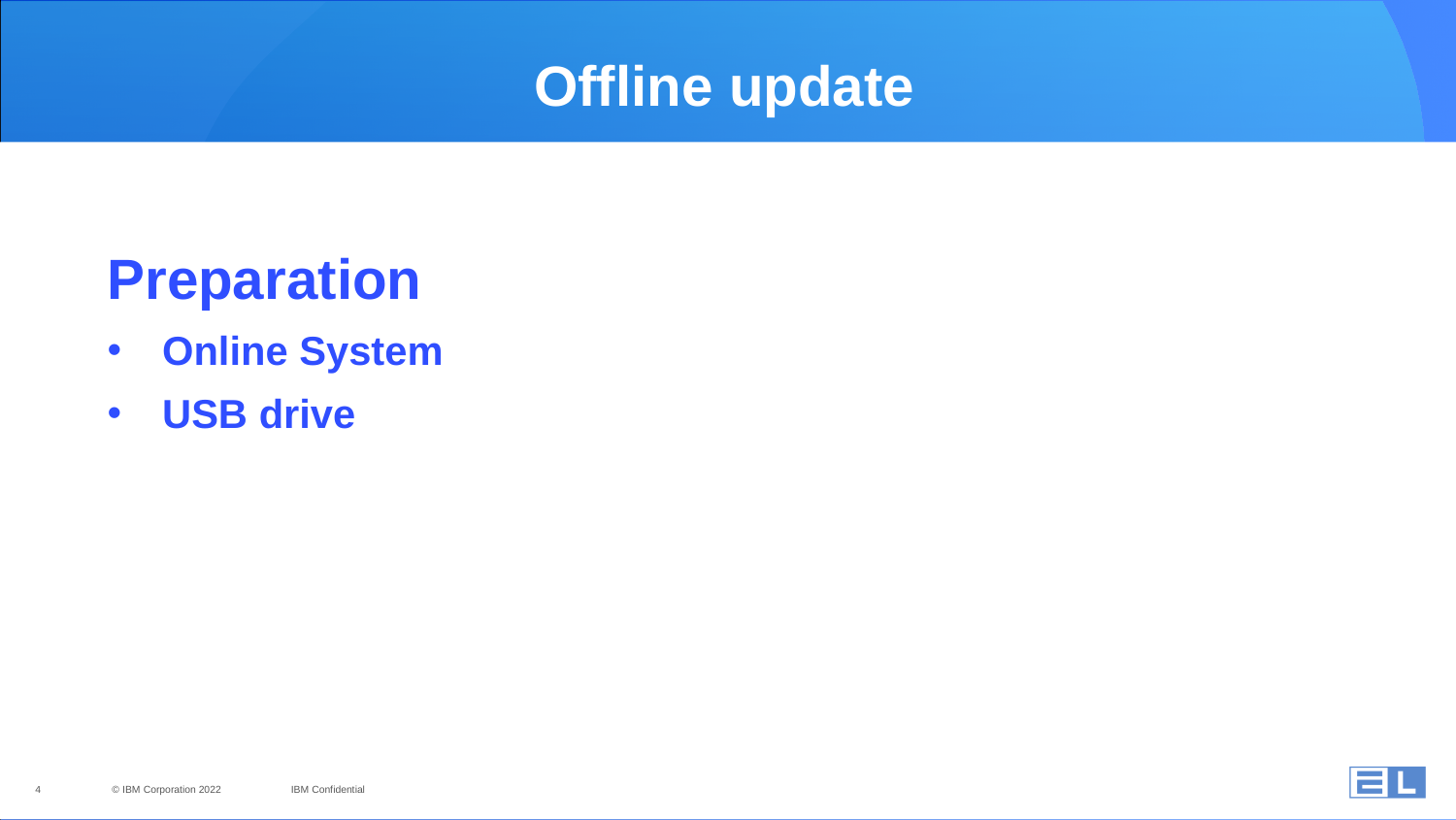

Offline update
Preparation
Online System
USB drive
4
© IBM Corporation 2022
IBM Confidential